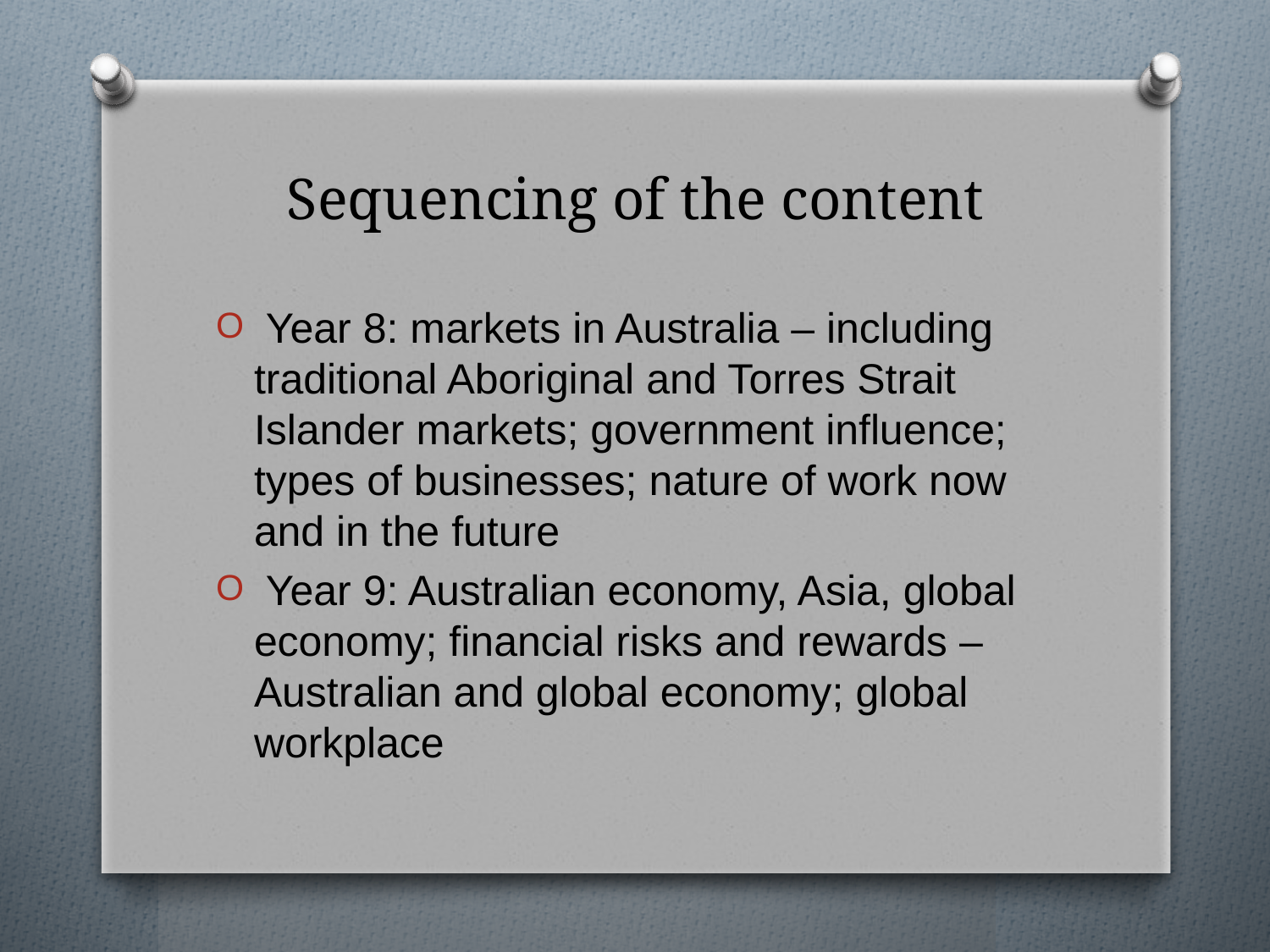

# Sequencing of the content
 Year 8: markets in Australia – including traditional Aboriginal and Torres Strait Islander markets; government influence; types of businesses; nature of work now and in the future
 Year 9: Australian economy, Asia, global economy; financial risks and rewards – Australian and global economy; global workplace